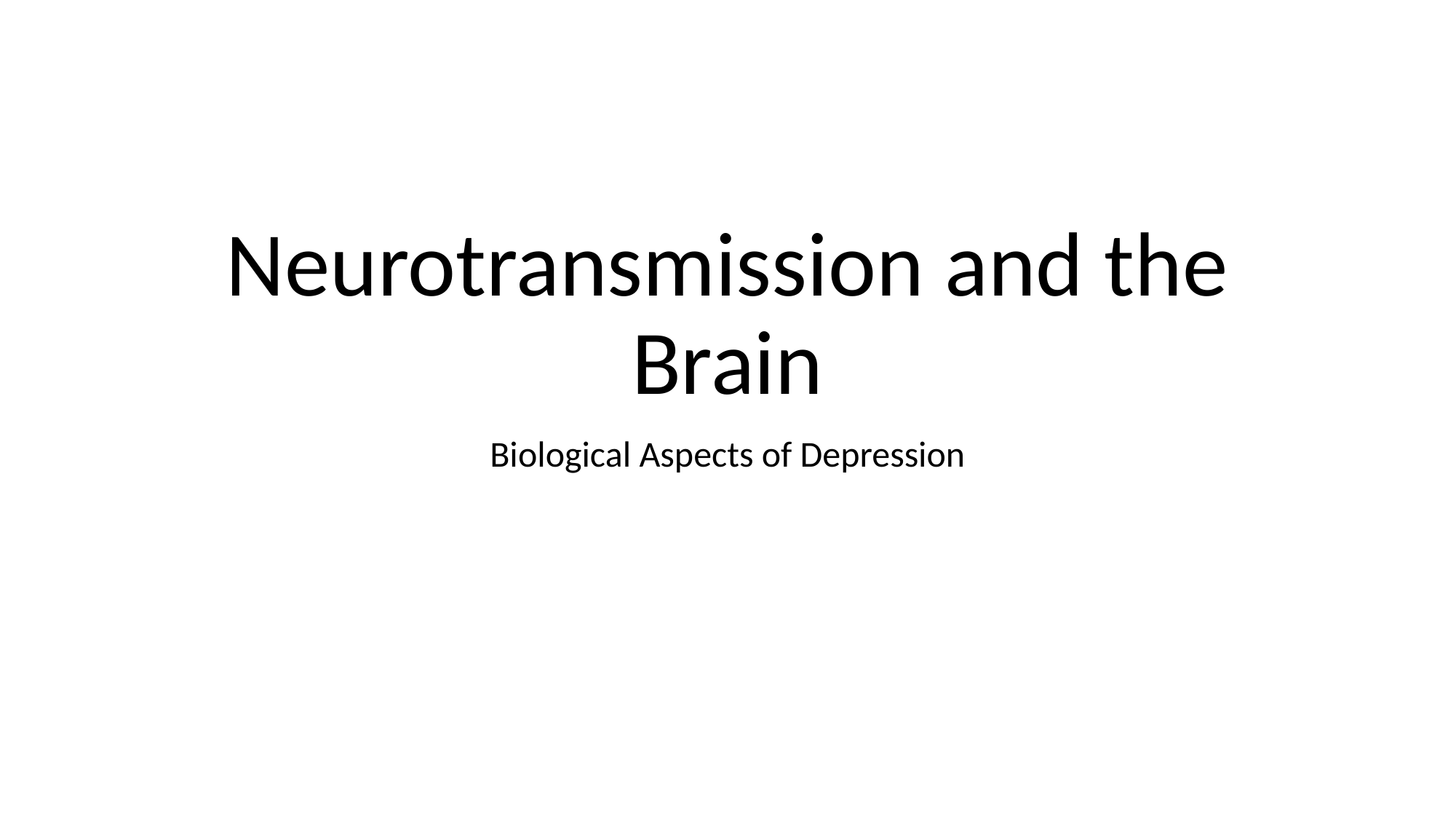

# Neurotransmission and the Brain
Biological Aspects of Depression